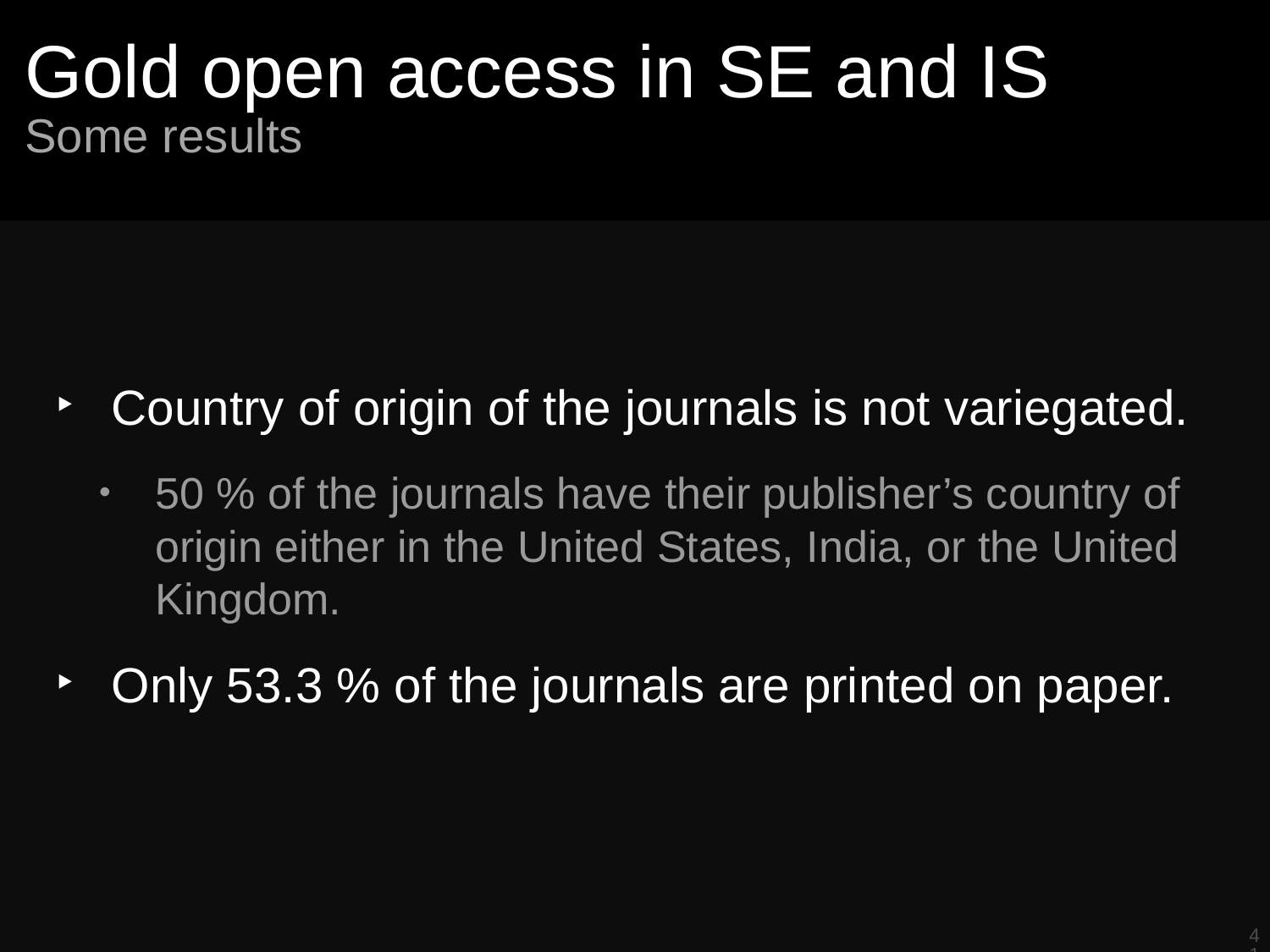

# Gold open access in SE and IS
Some results
Country of origin of the journals is not variegated.
50 % of the journals have their publisher’s country of origin either in the United States, India, or the United Kingdom.
Only 53.3 % of the journals are printed on paper.

41